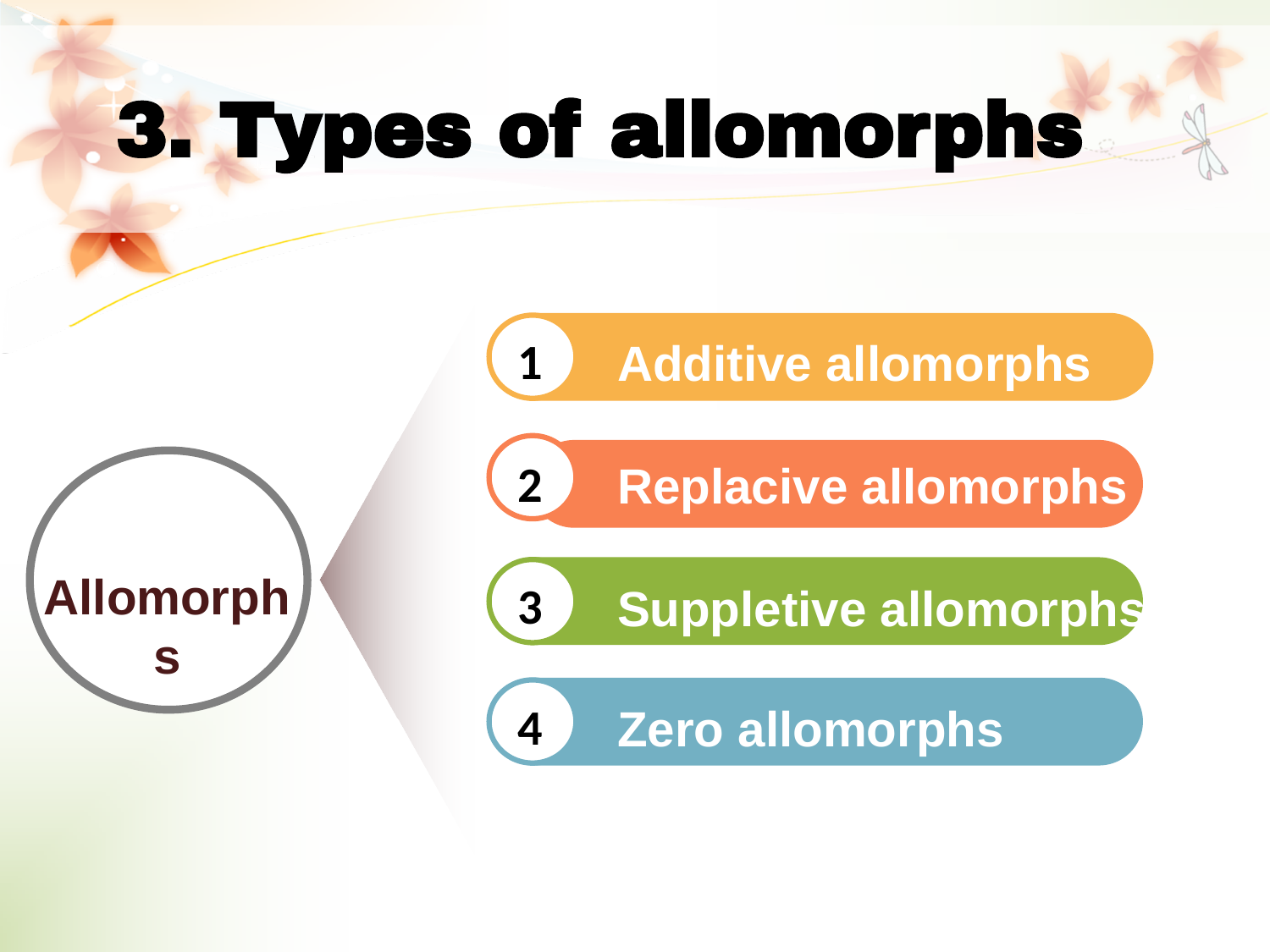

3. Types of allomorphs

1
Additive allomorphs

2
Replacive allomorphs

3
Suppletive allomorphs
Allomorphs

4
Zero allomorphs